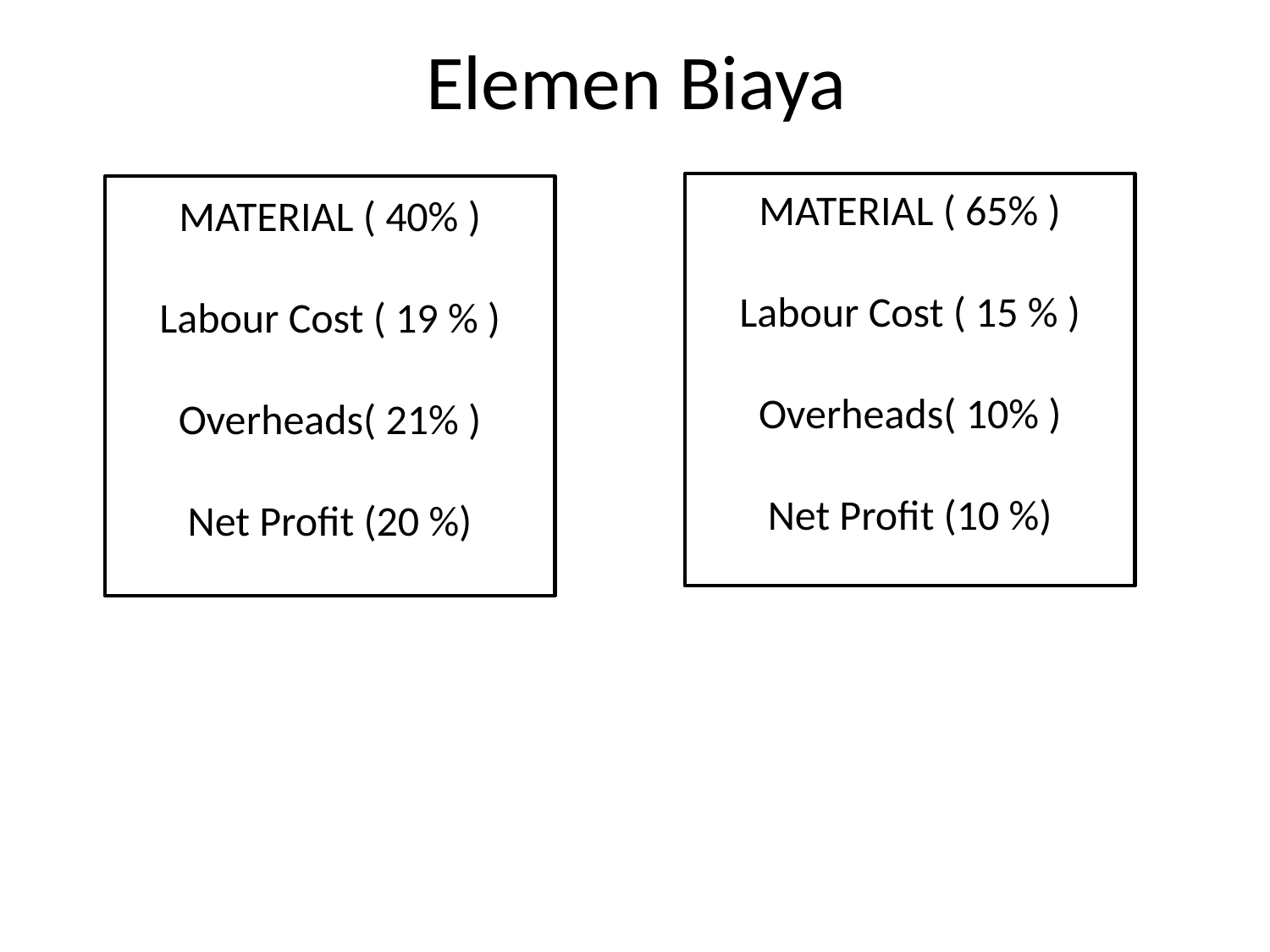

# Elemen Biaya
MATERIAL ( 65% )

Labour Cost ( 15 % )

Overheads( 10% )

Net Profit (10 %)

MATERIAL ( 40% )

Labour Cost ( 19 % )

Overheads( 21% )

Net Profit (20 %)